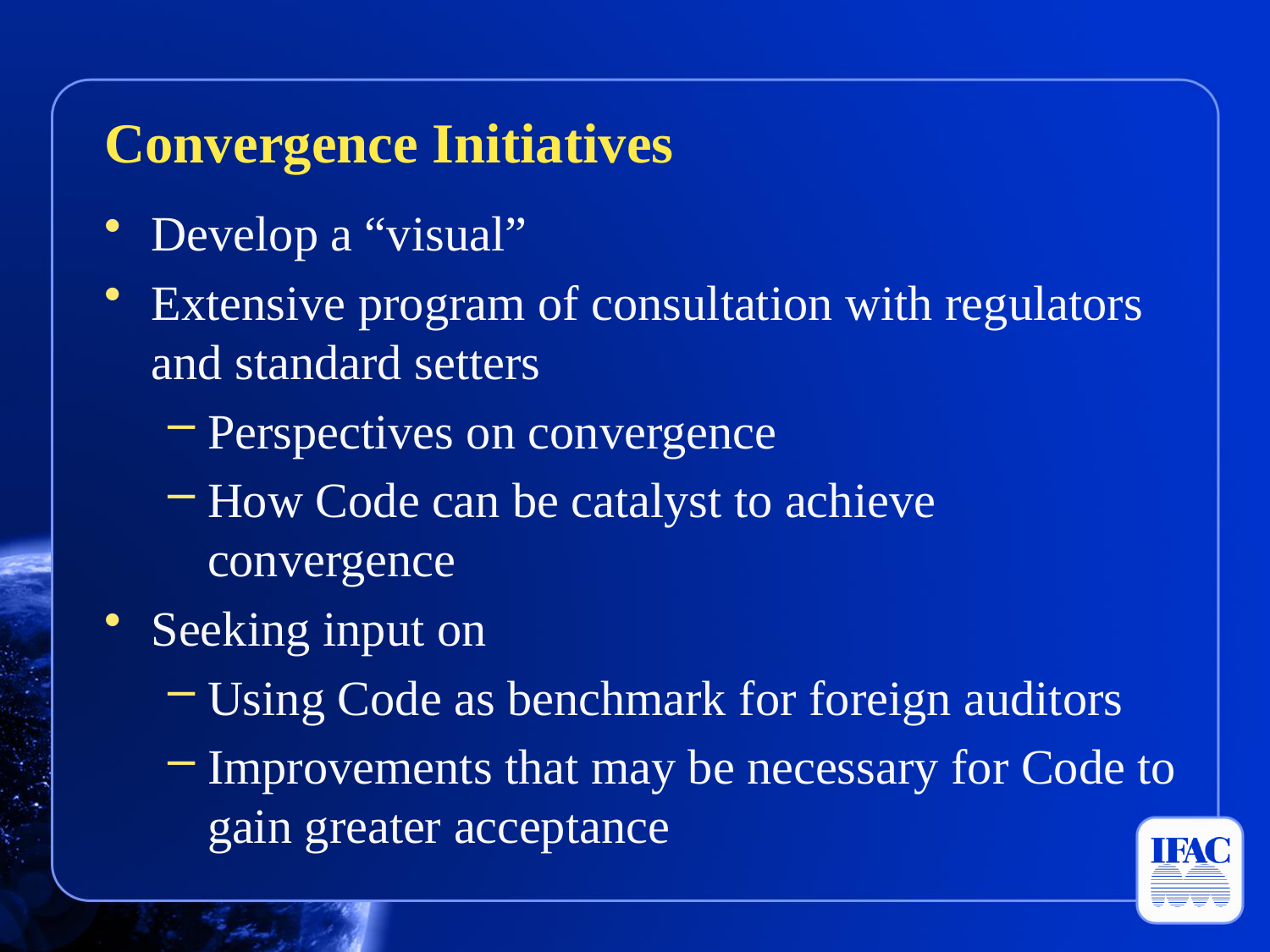

Convergence Initiatives
Develop a “visual”
Extensive program of consultation with regulators and standard setters
Perspectives on convergence
How Code can be catalyst to achieve convergence
Seeking input on
Using Code as benchmark for foreign auditors
Improvements that may be necessary for Code to gain greater acceptance